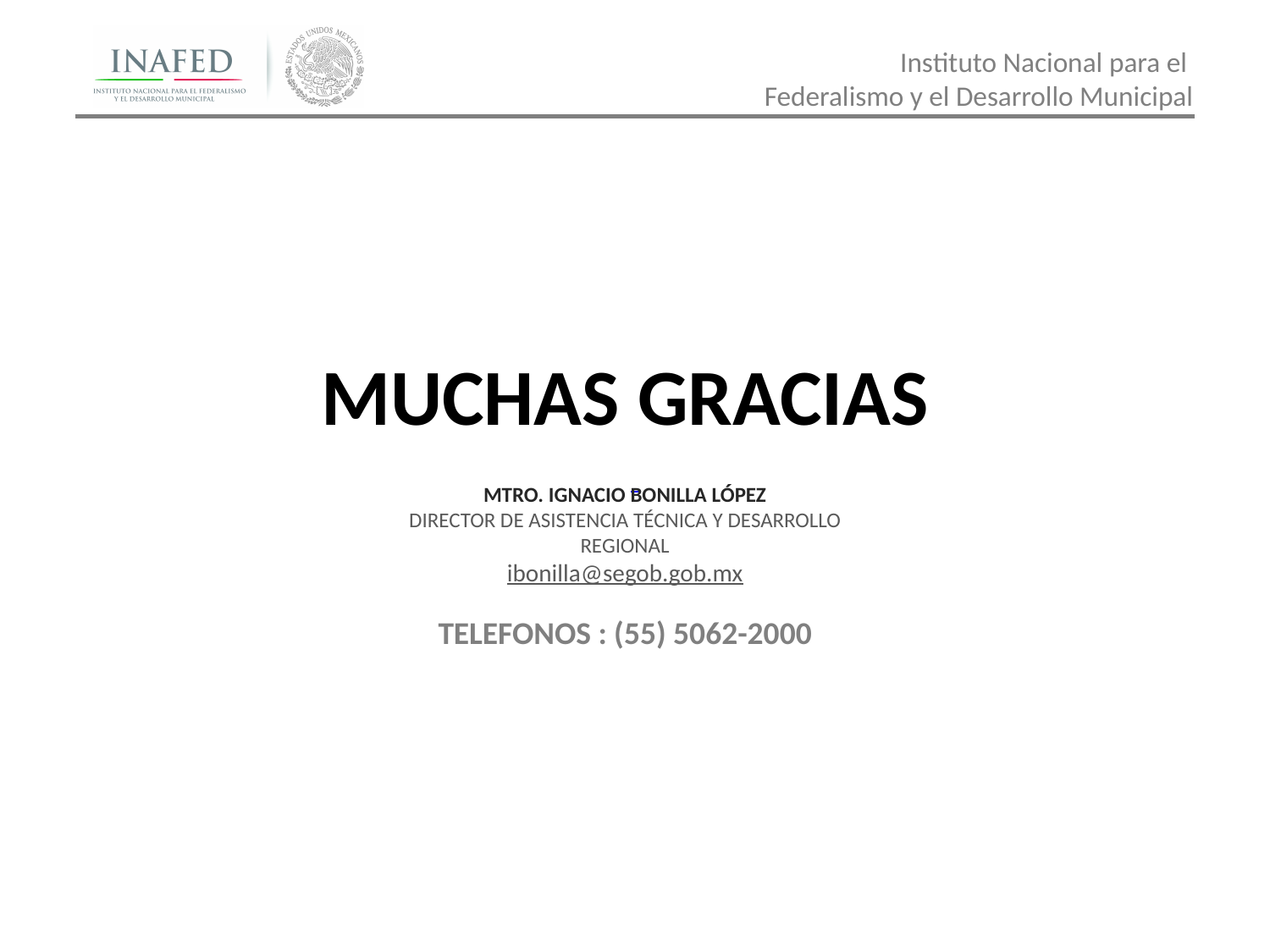

MUCHAS GRACIAS

MTRO. IGNACIO BONILLA LÓPEZ
DIRECTOR DE ASISTENCIA TÉCNICA Y DESARROLLO REGIONAL
ibonilla@segob.gob.mx

TELEFONOS : (55) 5062-2000